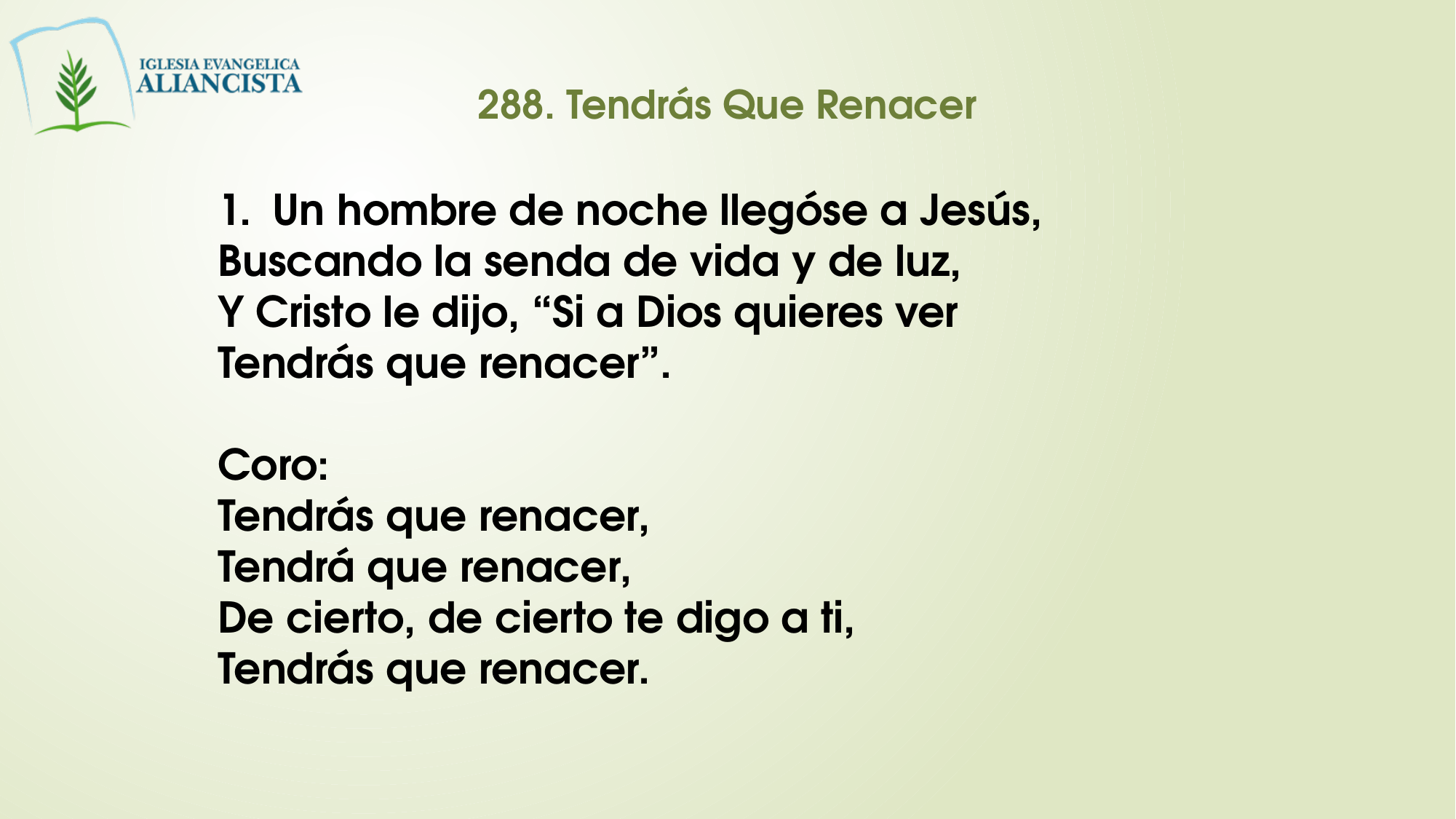

288. Tendrás Que Renacer
Un hombre de noche llegóse a Jesús,
Buscando la senda de vida y de luz,
Y Cristo le dijo, “Si a Dios quieres ver
Tendrás que renacer”.

Coro:
Tendrás que renacer,
Tendrá que renacer,
De cierto, de cierto te digo a ti,
Tendrás que renacer.